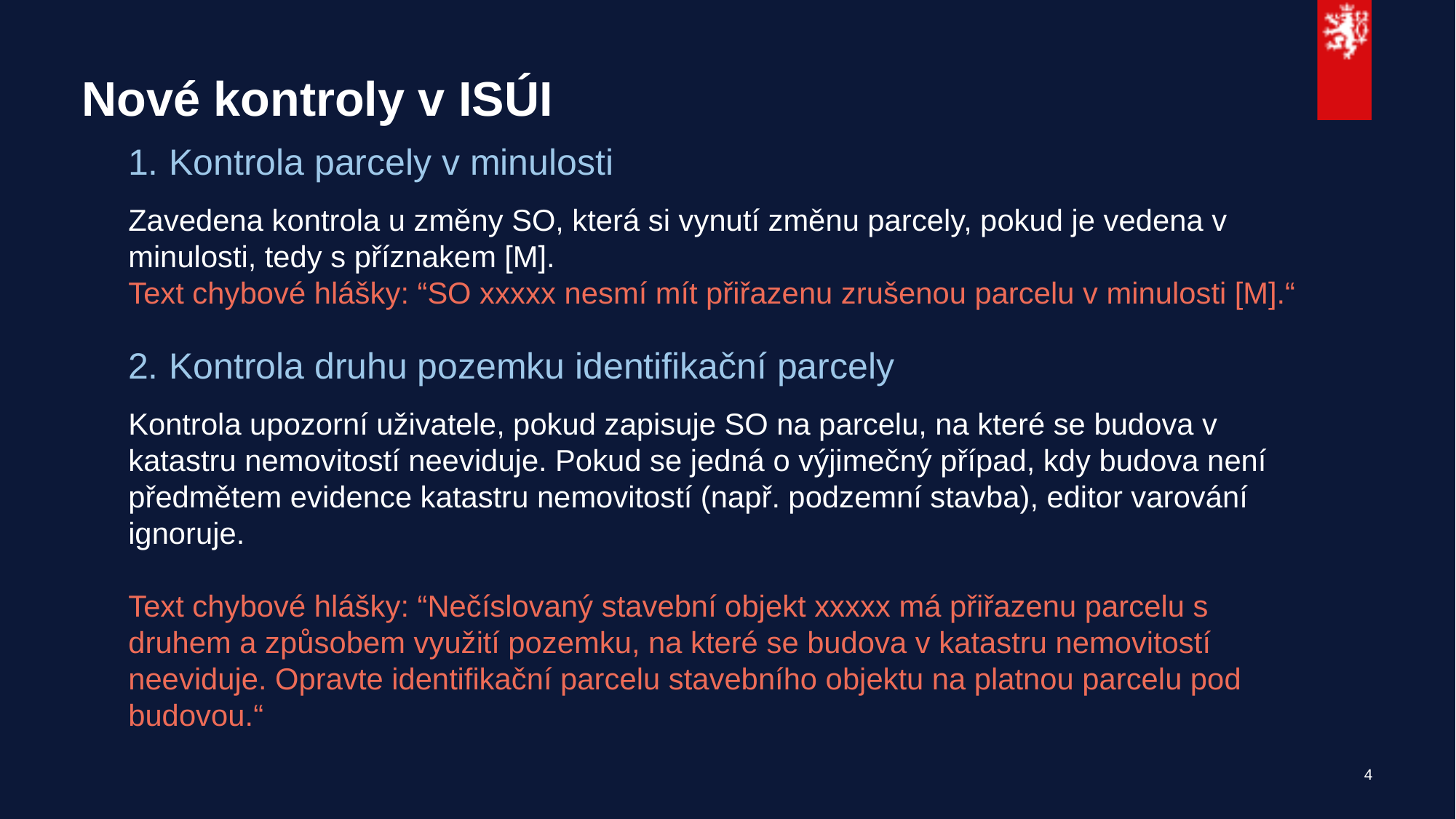

# Nové kontroly v ISÚI
Kontrola parcely v minulosti

Zavedena kontrola u změny SO, která si vynutí změnu parcely, pokud je vedena v minulosti, tedy s příznakem [M].
Text chybové hlášky: “SO xxxxx nesmí mít přiřazenu zrušenou parcelu v minulosti [M].“

Kontrola druhu pozemku identifikační parcely

Kontrola upozorní uživatele, pokud zapisuje SO na parcelu, na které se budova v katastru nemovitostí neeviduje. Pokud se jedná o výjimečný případ, kdy budova není předmětem evidence katastru nemovitostí (např. podzemní stavba), editor varování ignoruje.

Text chybové hlášky: “Nečíslovaný stavební objekt xxxxx má přiřazenu parcelu s druhem a způsobem využití pozemku, na které se budova v katastru nemovitostí neeviduje. Opravte identifikační parcelu stavebního objektu na platnou parcelu pod budovou.“
4